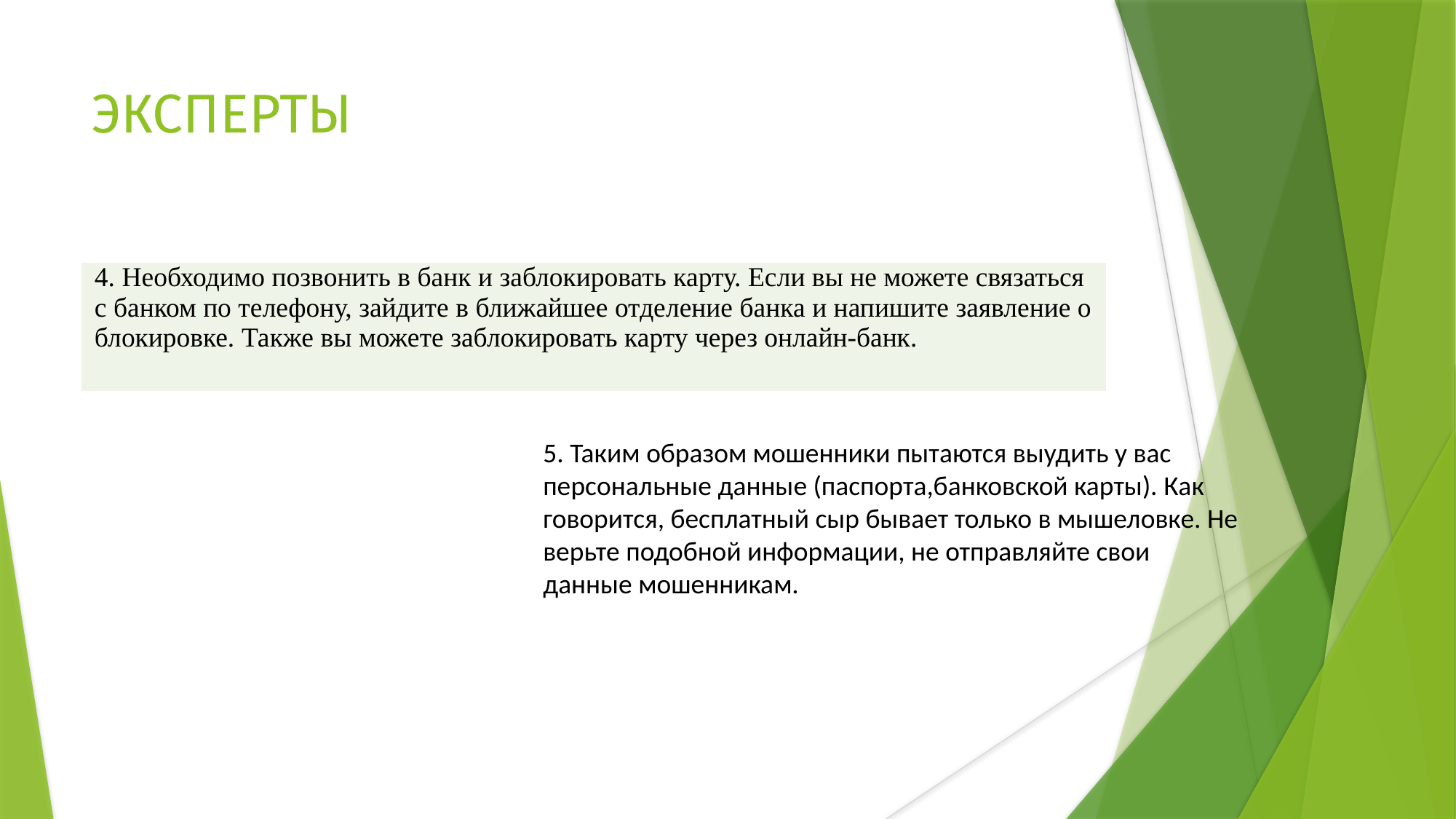

# ЭКСПЕРТЫ
| 4. Необходимо позвонить в банк и заблокировать карту. Если вы не можете связаться с банком по телефону, зайдите в ближайшее отделение банка и напишите заявление о блокировке. Также вы можете заблокировать карту через онлайн-банк. |
| --- |
5. Таким образом мошенники пытаются выудить у вас персональные данные (паспорта,банковской карты). Как говорится, бесплатный сыр бывает только в мышеловке. Не верьте подобной информации, не отправляйте свои данные мошенникам.